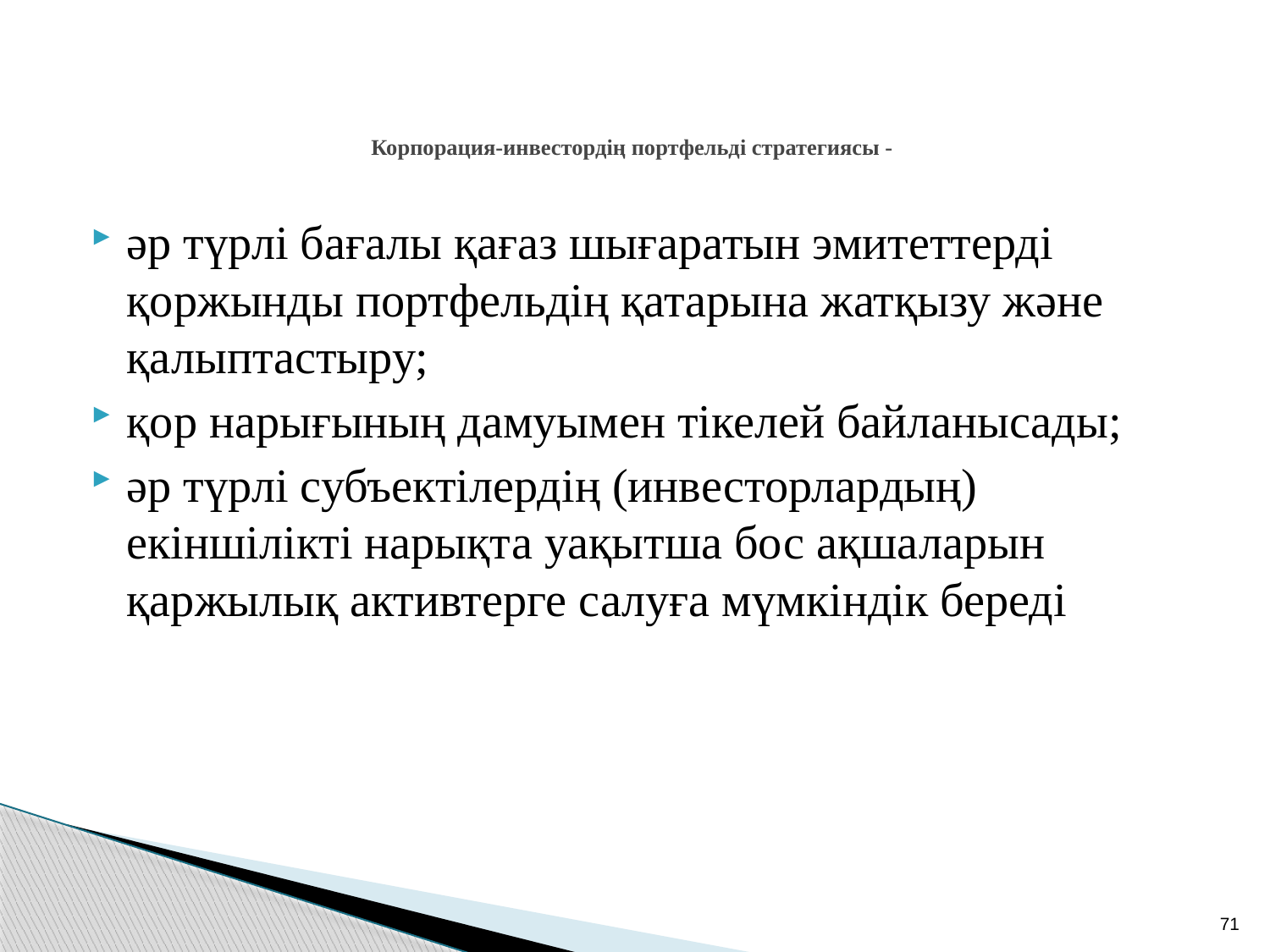

# Корпорация-инвестордің портфельді стратегиясы -
әр түрлі бағалы қағаз шығаратын эмитеттерді қоржынды портфельдің қатарына жатқызу және қалыптастыру;
қор нарығының дамуымен тікелей байланысады;
әр түрлі субъектілердің (инвесторлардың) екіншілікті нарықта уақытша бос ақшаларын қаржылық активтерге салуға мүмкіндік береді
71